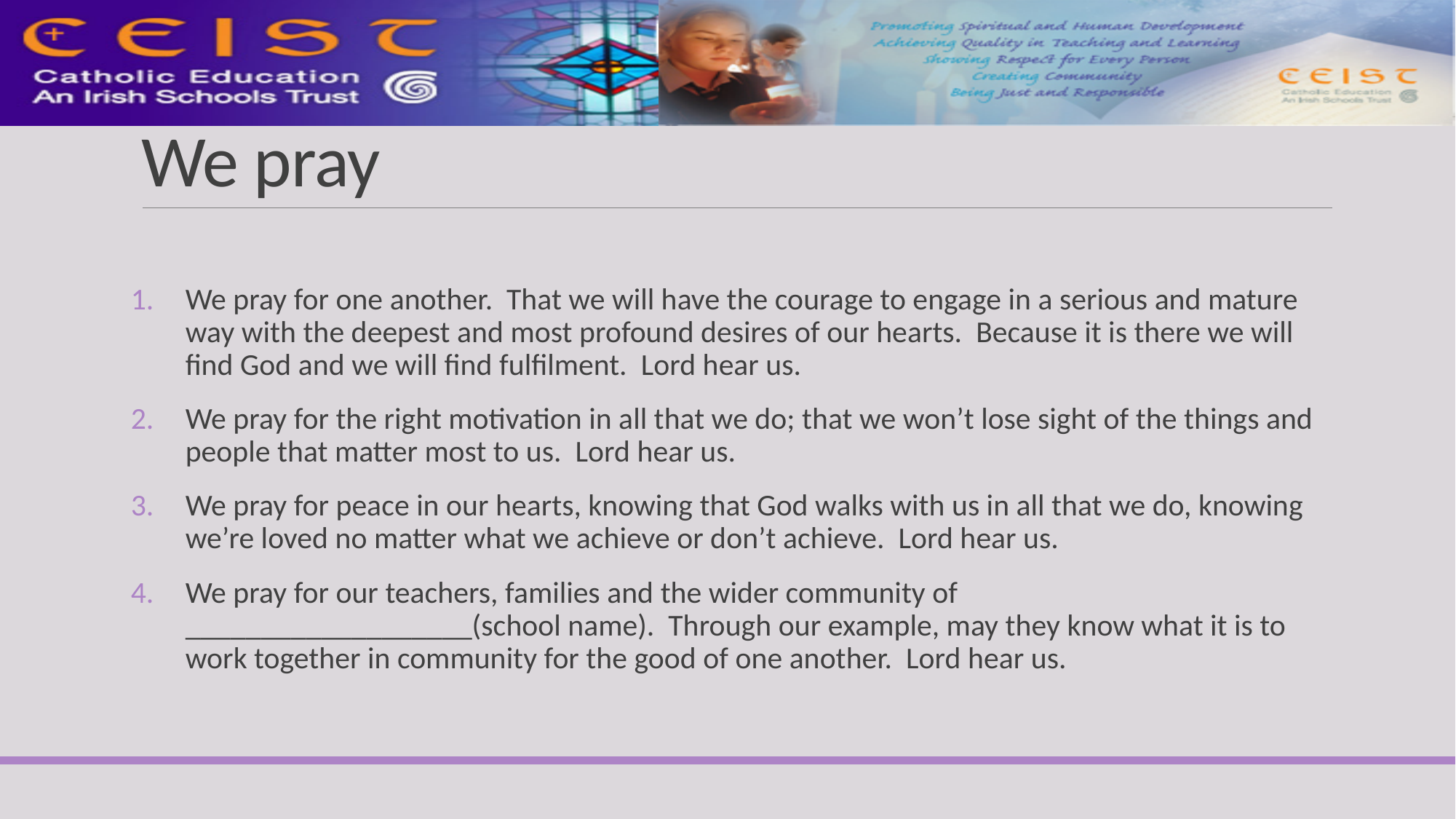

# We pray

We pray for one another.  That we will have the courage to engage in a serious and mature way with the deepest and most profound desires of our hearts.  Because it is there we will find God and we will find fulfilment.  Lord hear us.
We pray for the right motivation in all that we do; that we won’t lose sight of the things and people that matter most to us.  Lord hear us.
We pray for peace in our hearts, knowing that God walks with us in all that we do, knowing we’re loved no matter what we achieve or don’t achieve.  Lord hear us.
We pray for our teachers, families and the wider community of ___________________(school name).  Through our example, may they know what it is to work together in community for the good of one another.  Lord hear us.